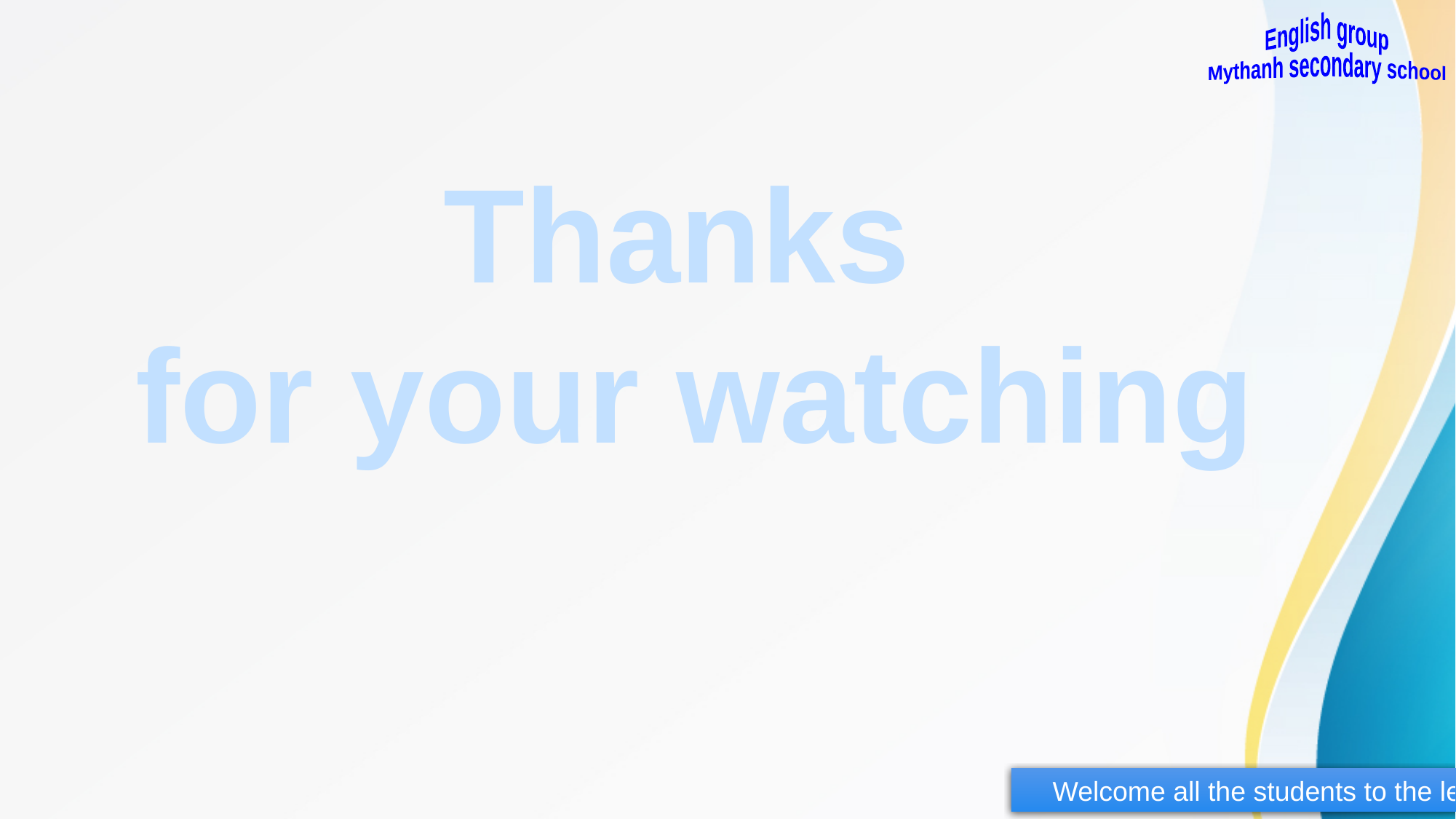

English group
Mythanh secondary school
Thanks
for your watching
    Welcome all the students to the lessons of English group - My Thanh Secondary school.